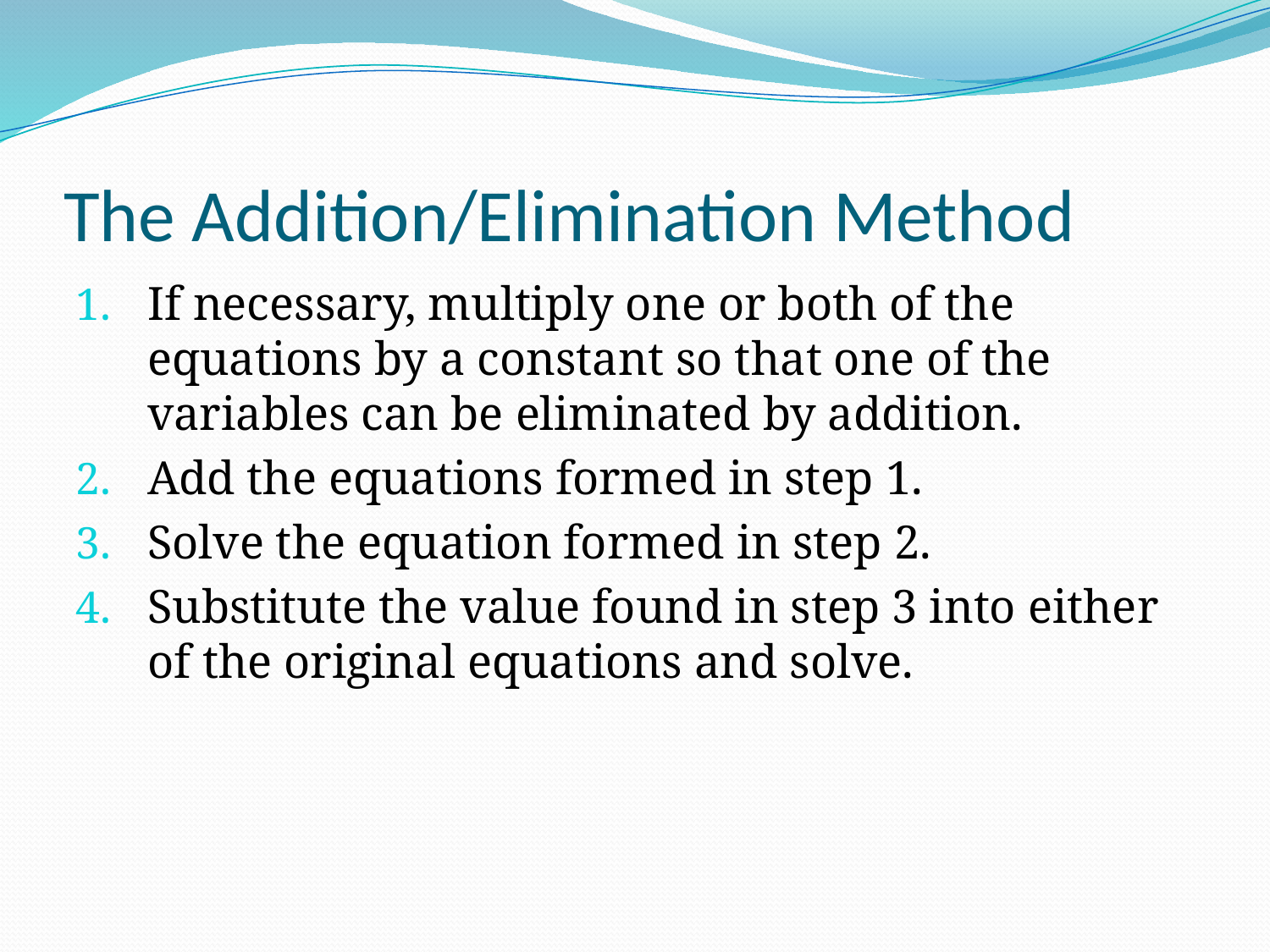

# The Addition/Elimination Method
If necessary, multiply one or both of the equations by a constant so that one of the variables can be eliminated by addition.
Add the equations formed in step 1.
Solve the equation formed in step 2.
Substitute the value found in step 3 into either of the original equations and solve.